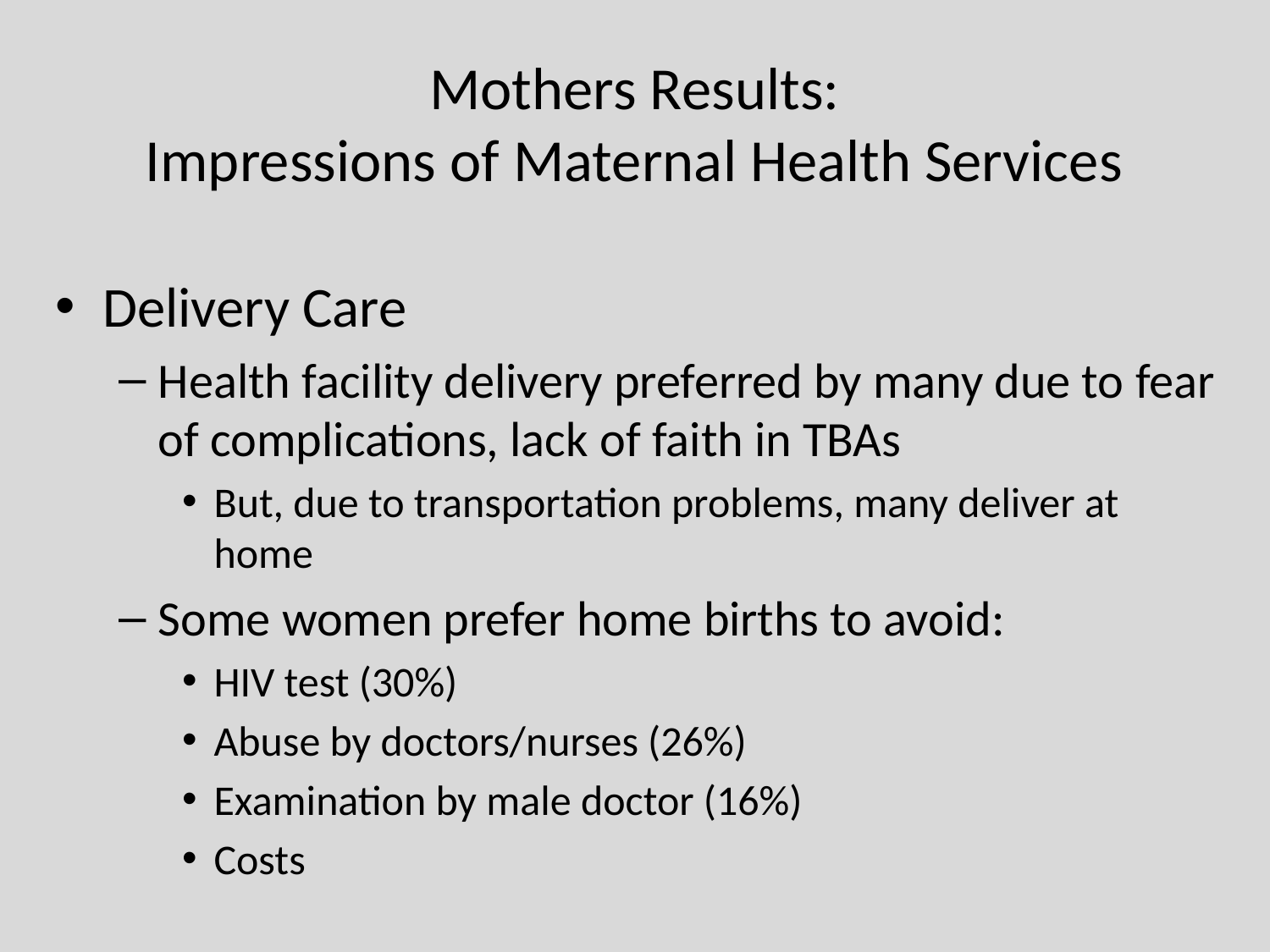

# Mothers Results: Impressions of Maternal Health Services
Delivery Care
Health facility delivery preferred by many due to fear of complications, lack of faith in TBAs
But, due to transportation problems, many deliver at home
Some women prefer home births to avoid:
HIV test (30%)
Abuse by doctors/nurses (26%)
Examination by male doctor (16%)
Costs